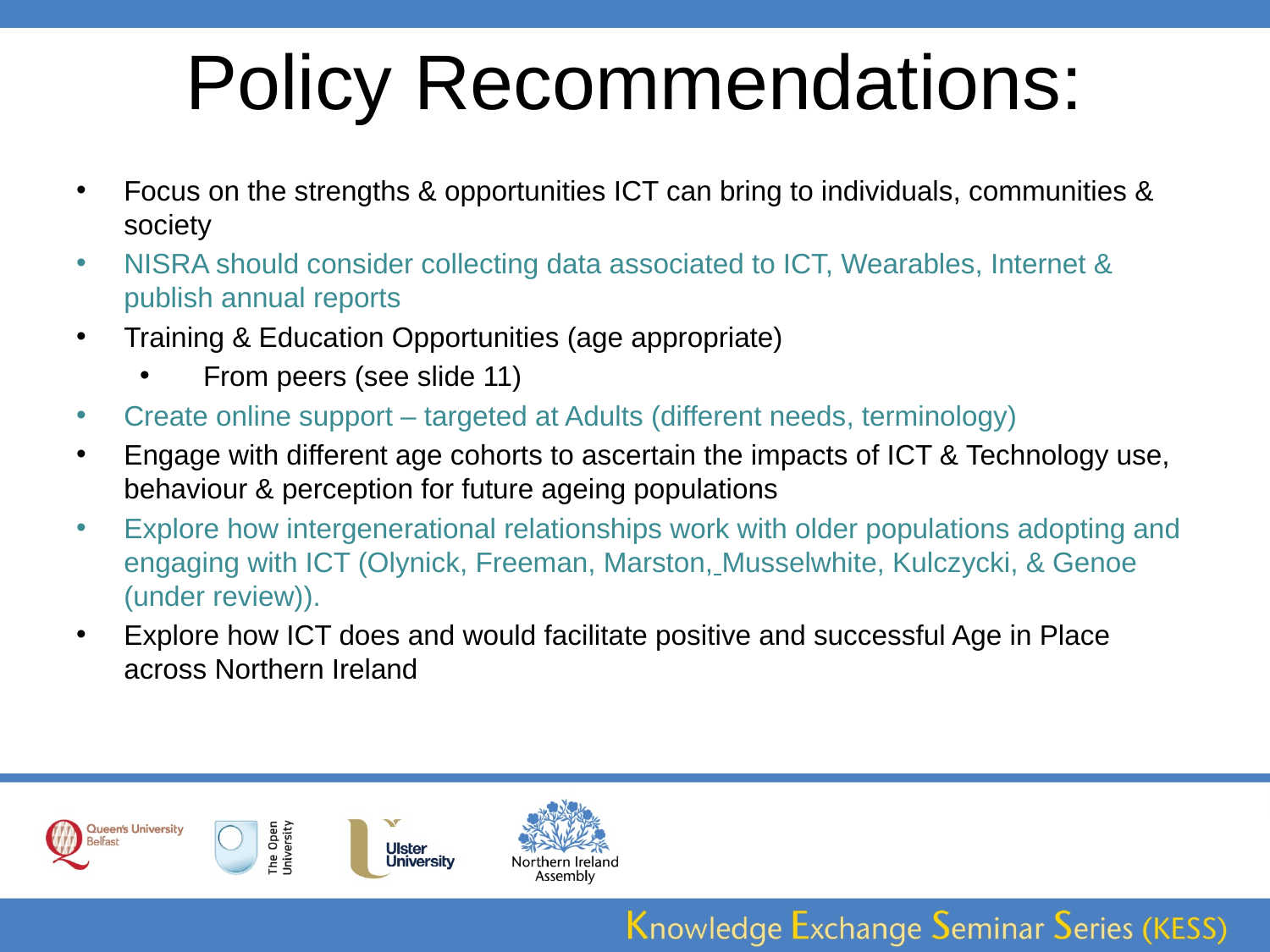

# Policy Recommendations:
Focus on the strengths & opportunities ICT can bring to individuals, communities & society
NISRA should consider collecting data associated to ICT, Wearables, Internet & publish annual reports
Training & Education Opportunities (age appropriate)
From peers (see slide 11)
Create online support – targeted at Adults (different needs, terminology)
Engage with different age cohorts to ascertain the impacts of ICT & Technology use, behaviour & perception for future ageing populations
Explore how intergenerational relationships work with older populations adopting and engaging with ICT (Olynick, Freeman, Marston, Musselwhite, Kulczycki, & Genoe (under review)).
Explore how ICT does and would facilitate positive and successful Age in Place across Northern Ireland